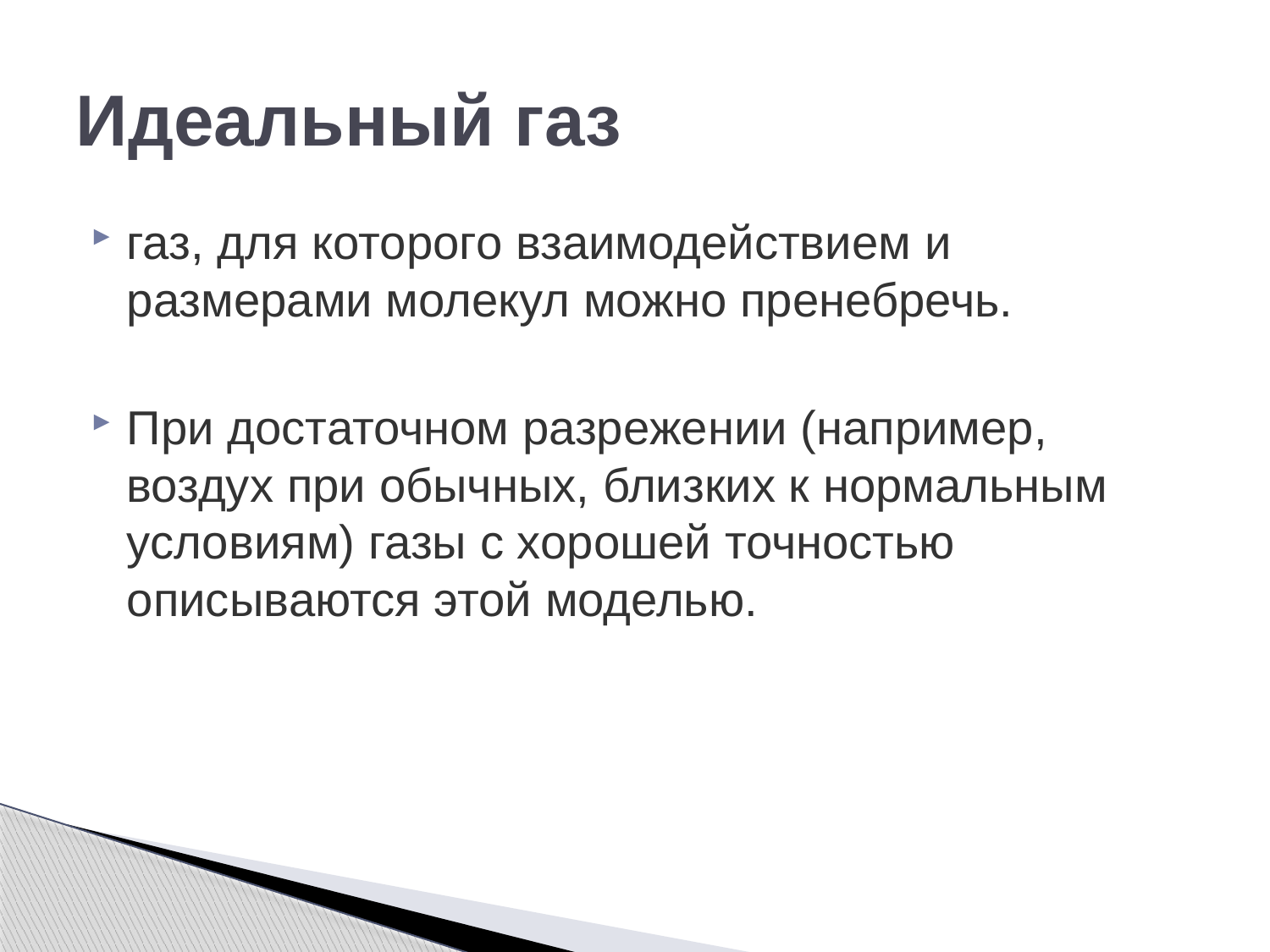

# Идеальный газ
газ, для которого взаимодействием и размерами молекул можно пренебречь.

При достаточном разрежении (например, воздух при обычных, близких к нормальным условиям) газы с хорошей точностью описываются этой моделью.